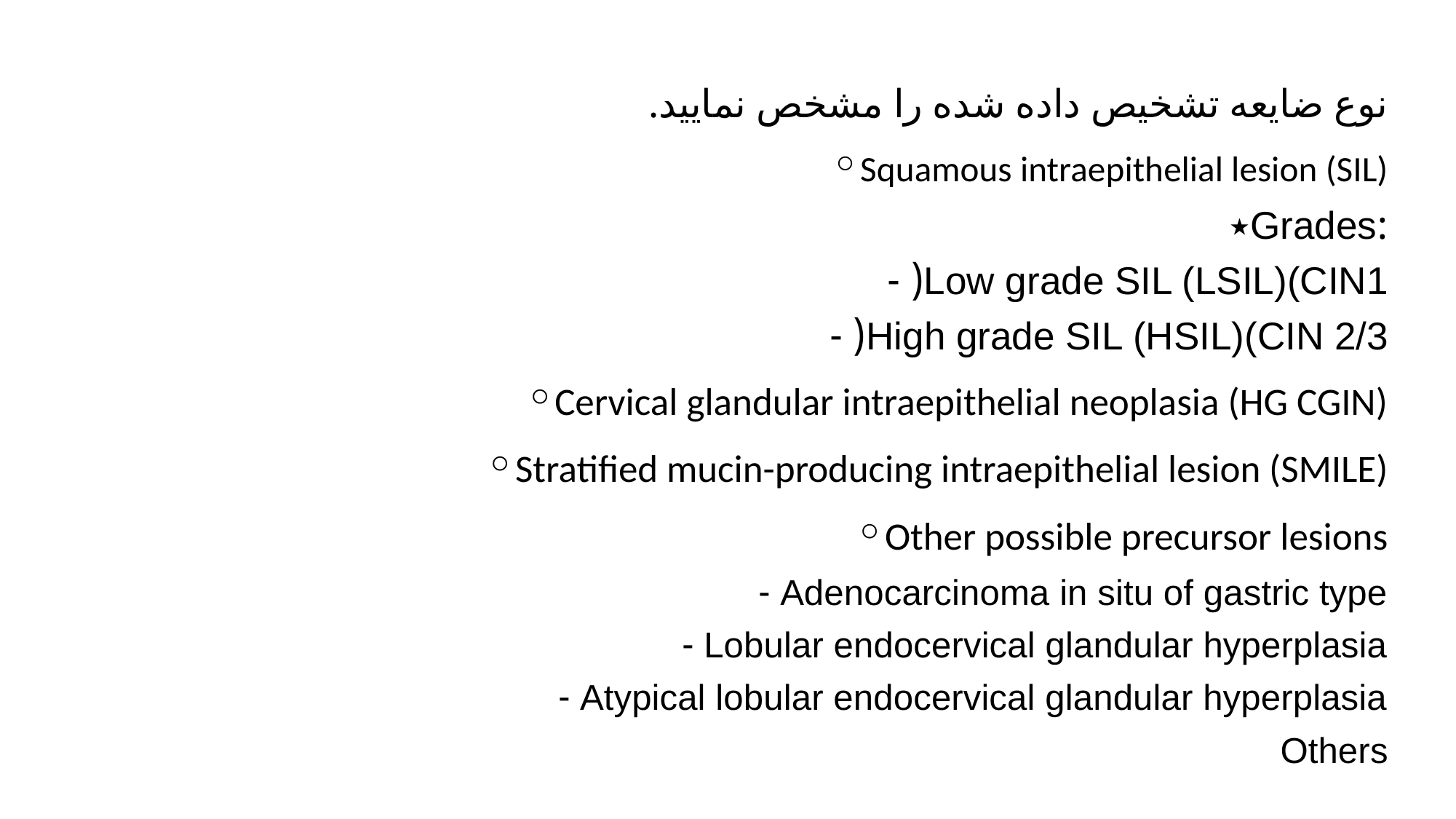

#
نوع ضایعه تشخیص داده شده را مشخص نمایید.
Squamous intraepithelial lesion (SIL)◦
:Grades٭
Low grade SIL (LSIL)(CIN1( -
High grade SIL (HSIL)(CIN 2/3( -
Cervical glandular intraepithelial neoplasia (HG CGIN)◦
Stratified mucin-producing intraepithelial lesion (SMILE)◦
Other possible precursor lesions◦
Adenocarcinoma in situ of gastric type -
Lobular endocervical glandular hyperplasia -
Atypical lobular endocervical glandular hyperplasia -
Others